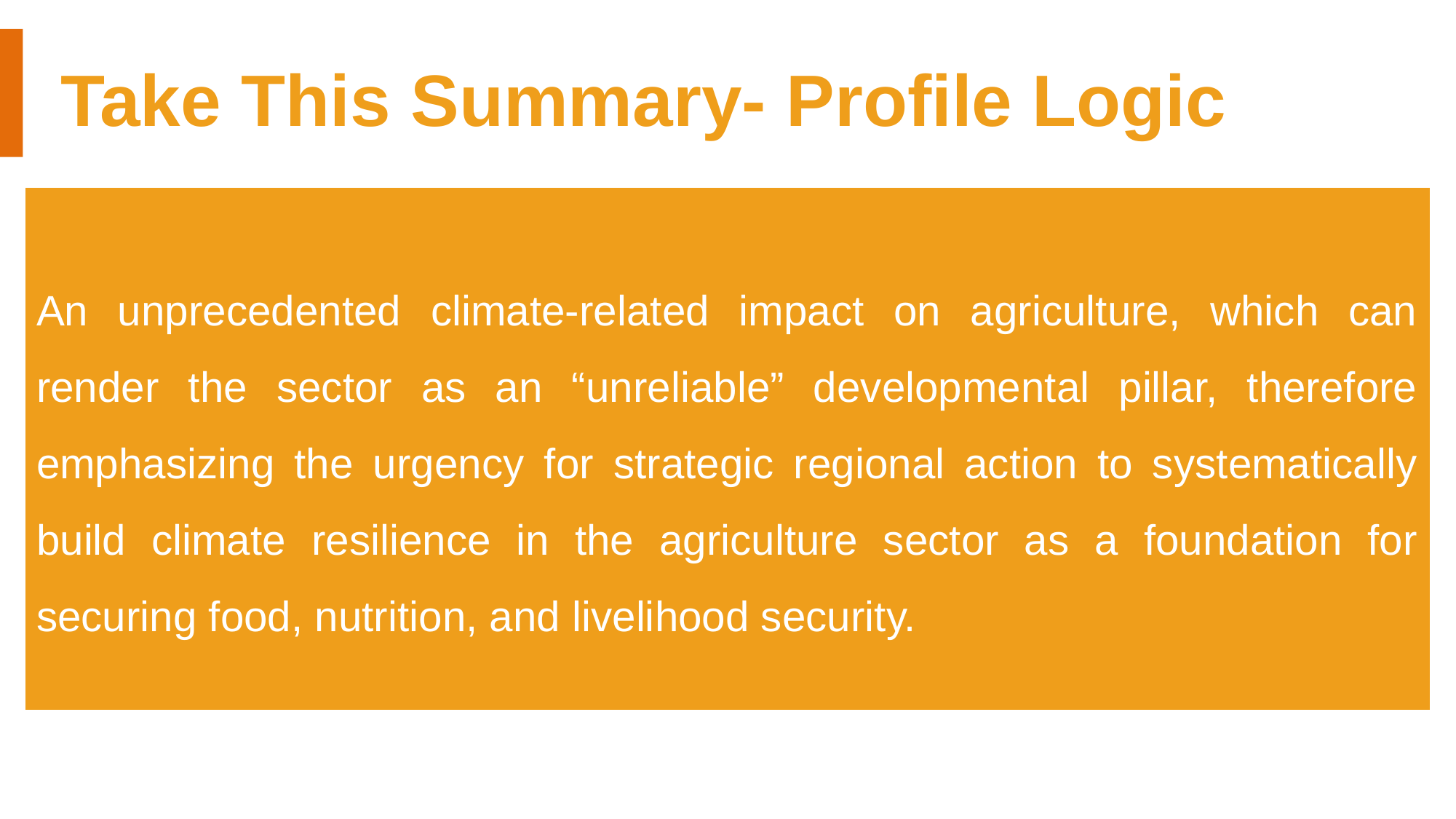

Take This Summary- Profile Logic
An unprecedented climate-related impact on agriculture, which can render the sector as an “unreliable” developmental pillar, therefore emphasizing the urgency for strategic regional action to systematically build climate resilience in the agriculture sector as a foundation for securing food, nutrition, and livelihood security.